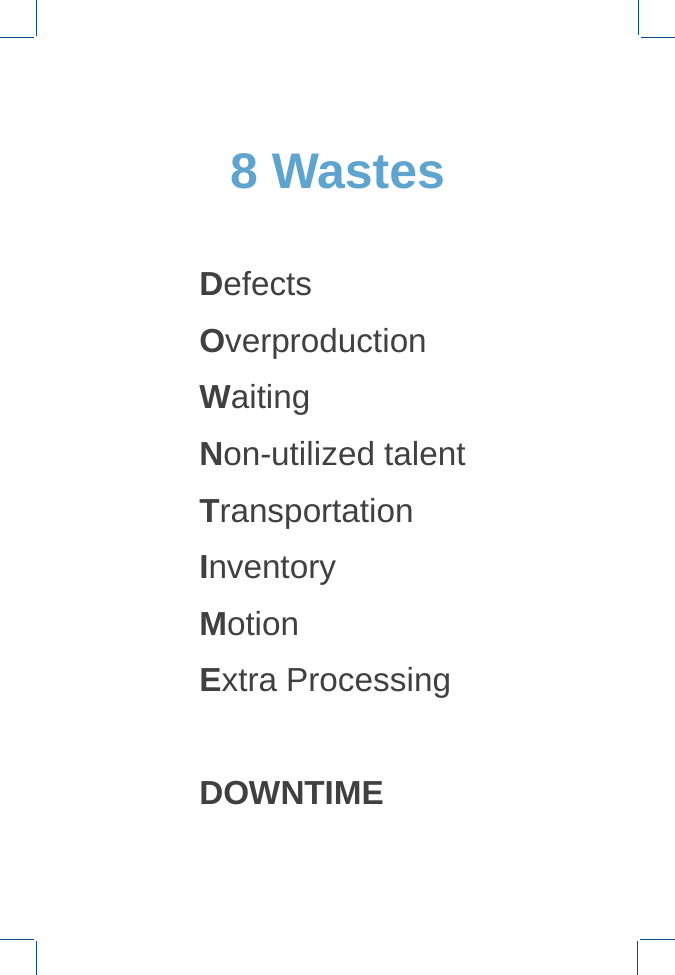

# 8 Wastes
Defects
Overproduction
Waiting
Non-utilized talent
Transportation
Inventory
Motion
Extra Processing

DOWNTIME